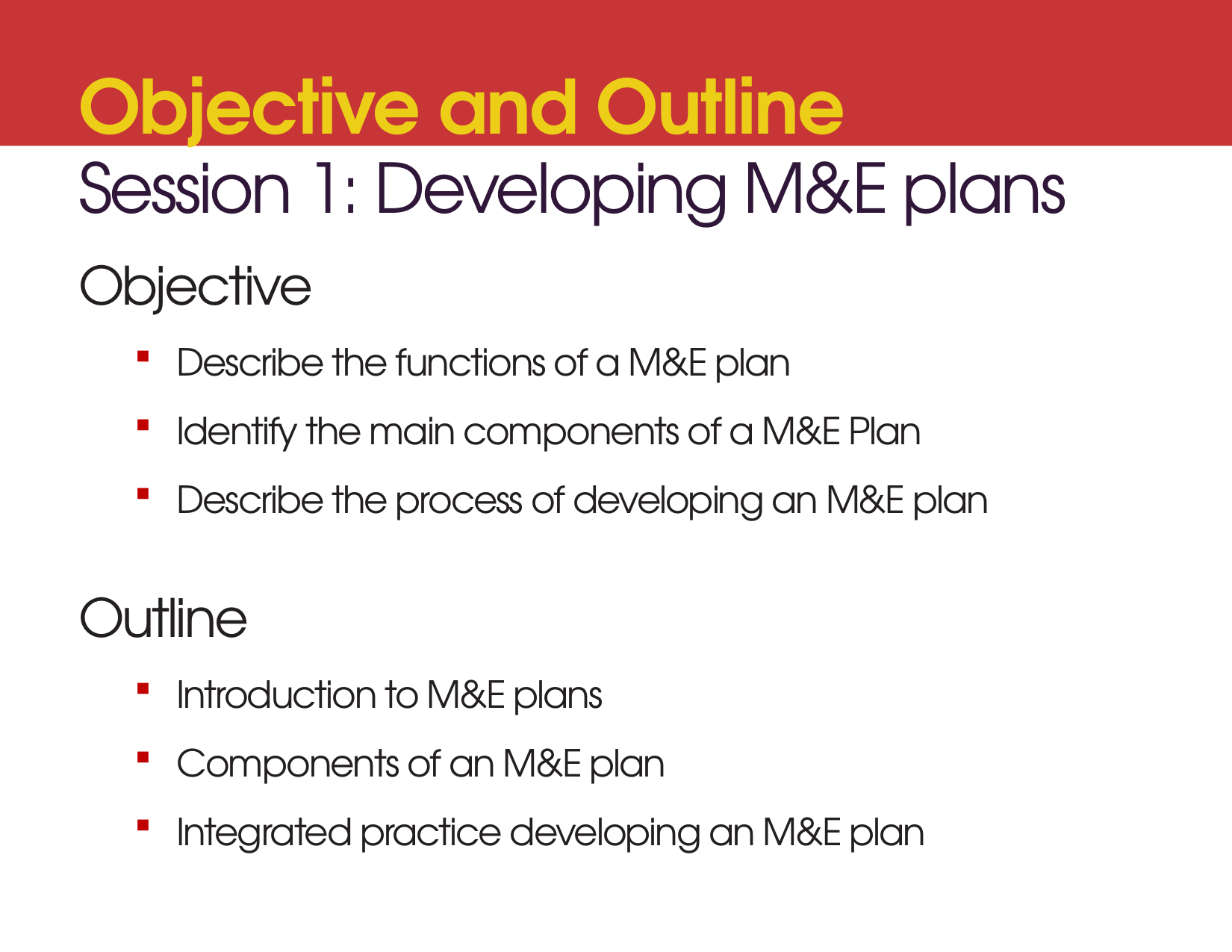

Objective and Outline
Session 1: Developing M&E plans
Objective
Describe the functions of a M&E plan
Identify the main components of a M&E Plan
Describe the process of developing an M&E plan

Outline
Introduction to M&E plans
Components of an M&E plan
Integrated practice developing an M&E plan